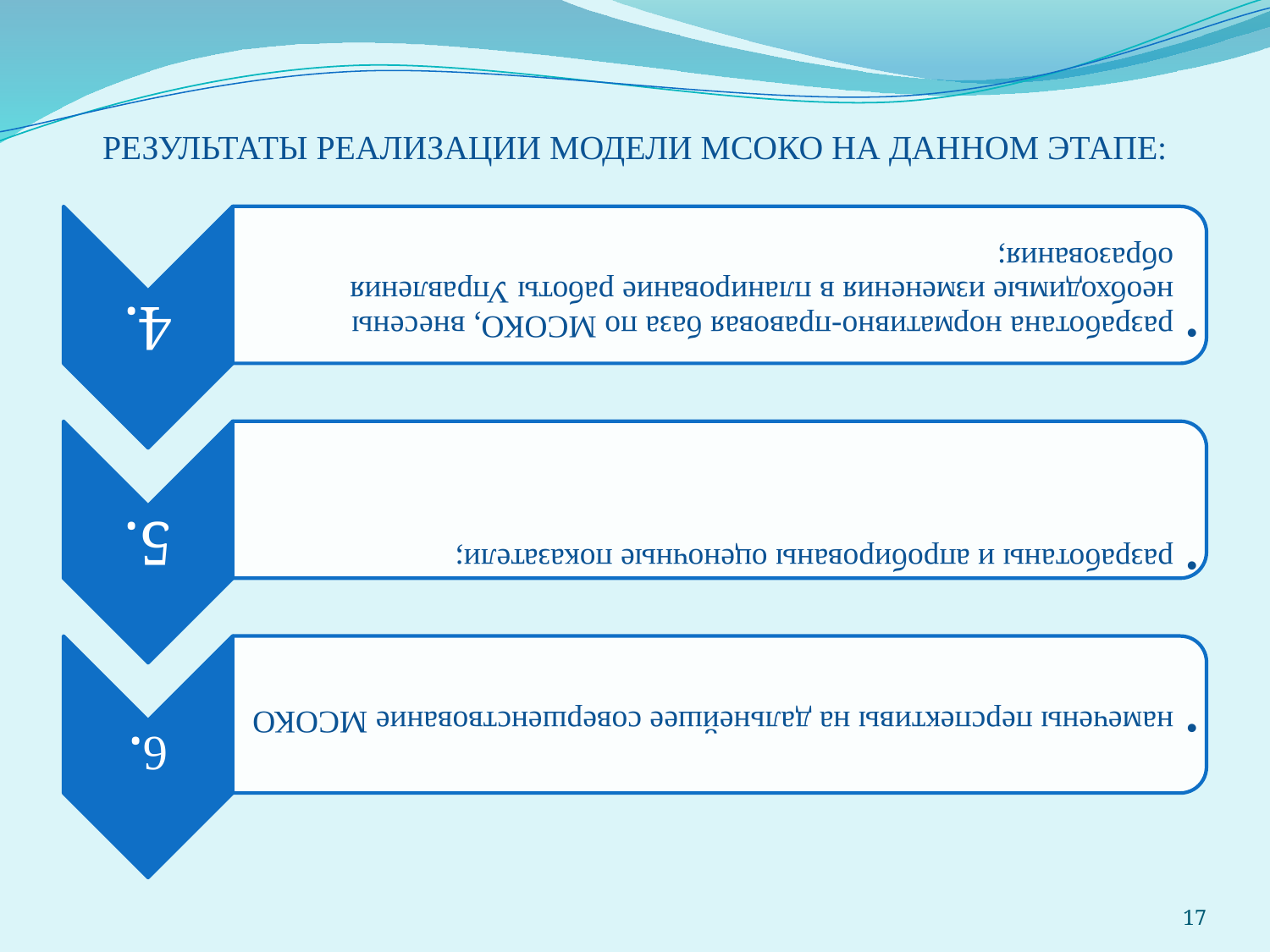

# РЕЗУЛЬТАТЫ РЕАЛИЗАЦИИ МОДЕЛИ МСОКО НА ДАННОМ ЭТАПЕ:
4.
разработана нормативно-правовая база по МСОКО, внесены необходимые изменения в планирование работы Управления образования;
5.
разработаны и апробированы оценочные показатели;

6.
намечены перспективы на дальнейшее совершенствование МСОКО
17